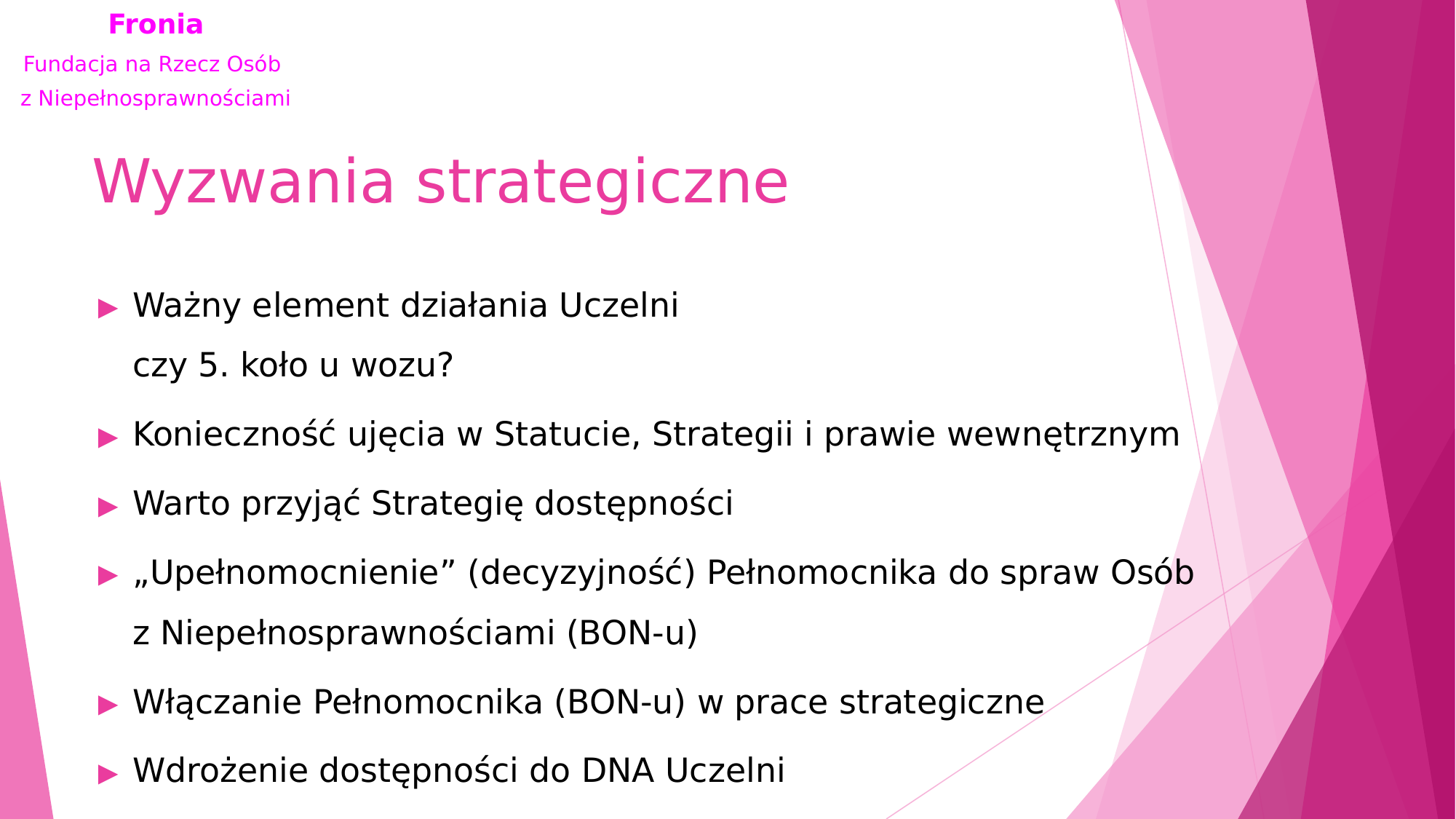

# Wyzwania strategiczne
Ważny element działania Uczelni
czy 5. koło u wozu?
Konieczność ujęcia w Statucie, Strategii i prawie wewnętrznym
Warto przyjąć Strategię dostępności
„Upełnomocnienie” (decyzyjność) Pełnomocnika do spraw Osób z Niepełnosprawnościami (BON-u)
Włączanie Pełnomocnika (BON-u) w prace strategiczne
Wdrożenie dostępności do DNA Uczelni